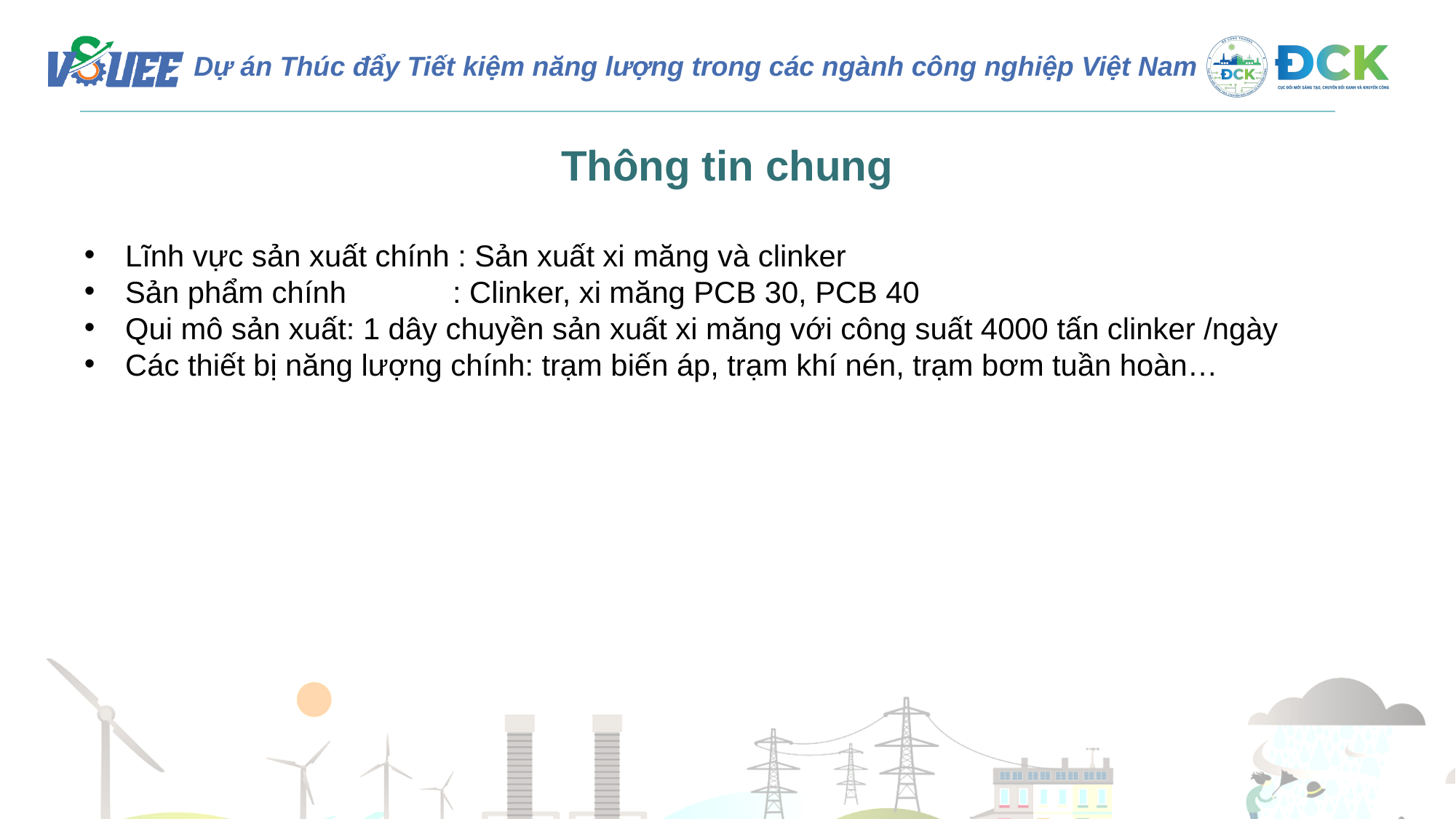

Thông tin chung

Lĩnh vực sản xuất chính : Sản xuất xi măng và clinker
Sản phẩm chính	: Clinker, xi măng PCB 30, PCB 40
Qui mô sản xuất: 1 dây chuyền sản xuất xi măng với công suất 4000 tấn clinker /ngày
Các thiết bị năng lượng chính: trạm biến áp, trạm khí nén, trạm bơm tuần hoàn…